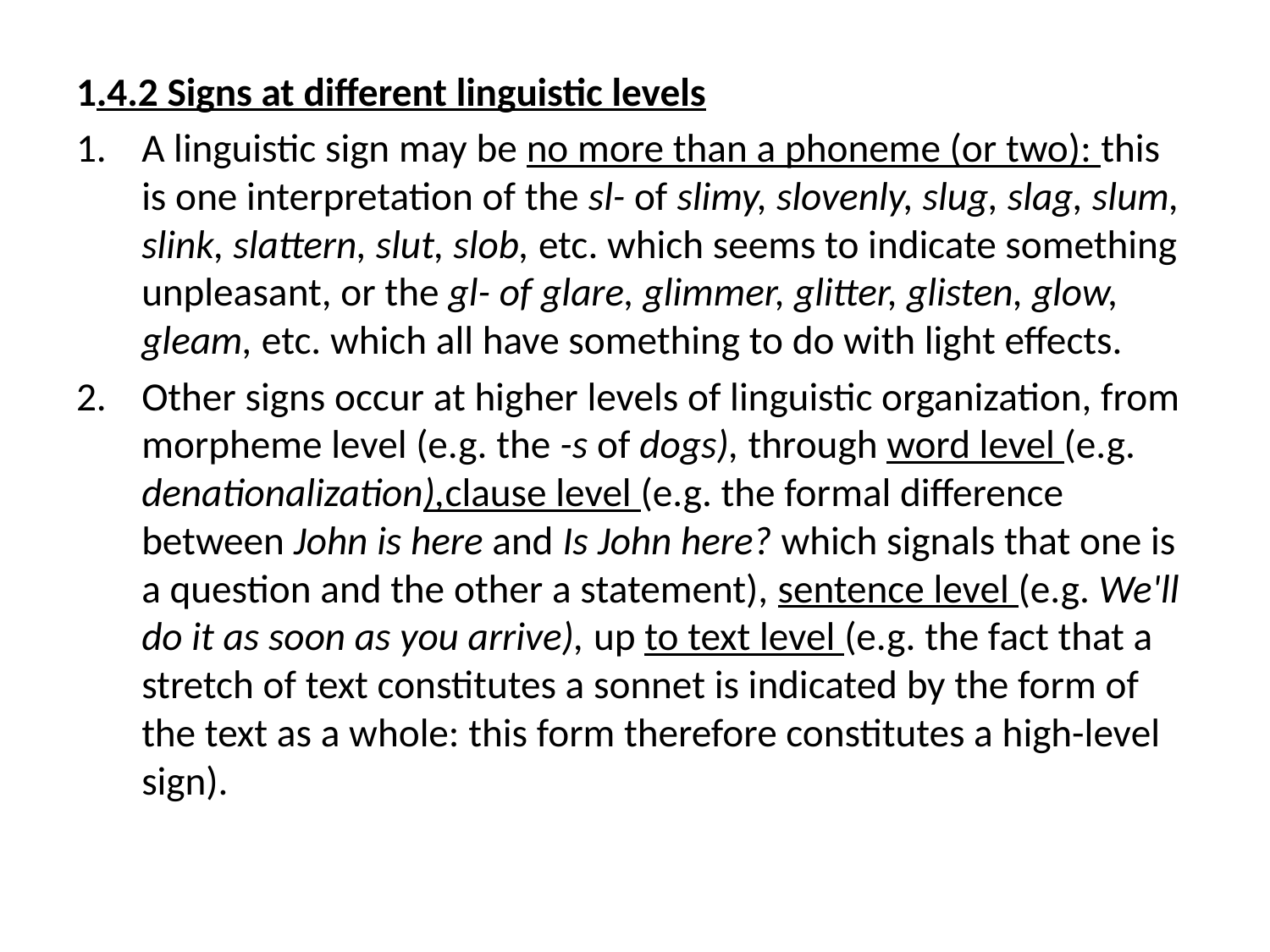

1.4.2 Signs at different linguistic levels
A linguistic sign may be no more than a phoneme (or two): this is one interpretation of the sl- of slimy, slovenly, slug, slag, slum, slink, slattern, slut, slob, etc. which seems to indicate something unpleasant, or the gl- of glare, glimmer, glitter, glisten, glow, gleam, etc. which all have something to do with light effects.
Other signs occur at higher levels of linguistic organization, from morpheme level (e.g. the -s of dogs), through word level (e.g. denationalization),clause level (e.g. the formal difference between John is here and Is John here? which signals that one is a question and the other a statement), sentence level (e.g. We'll do it as soon as you arrive), up to text level (e.g. the fact that a stretch of text constitutes a sonnet is indicated by the form of the text as a whole: this form therefore constitutes a high-level sign).